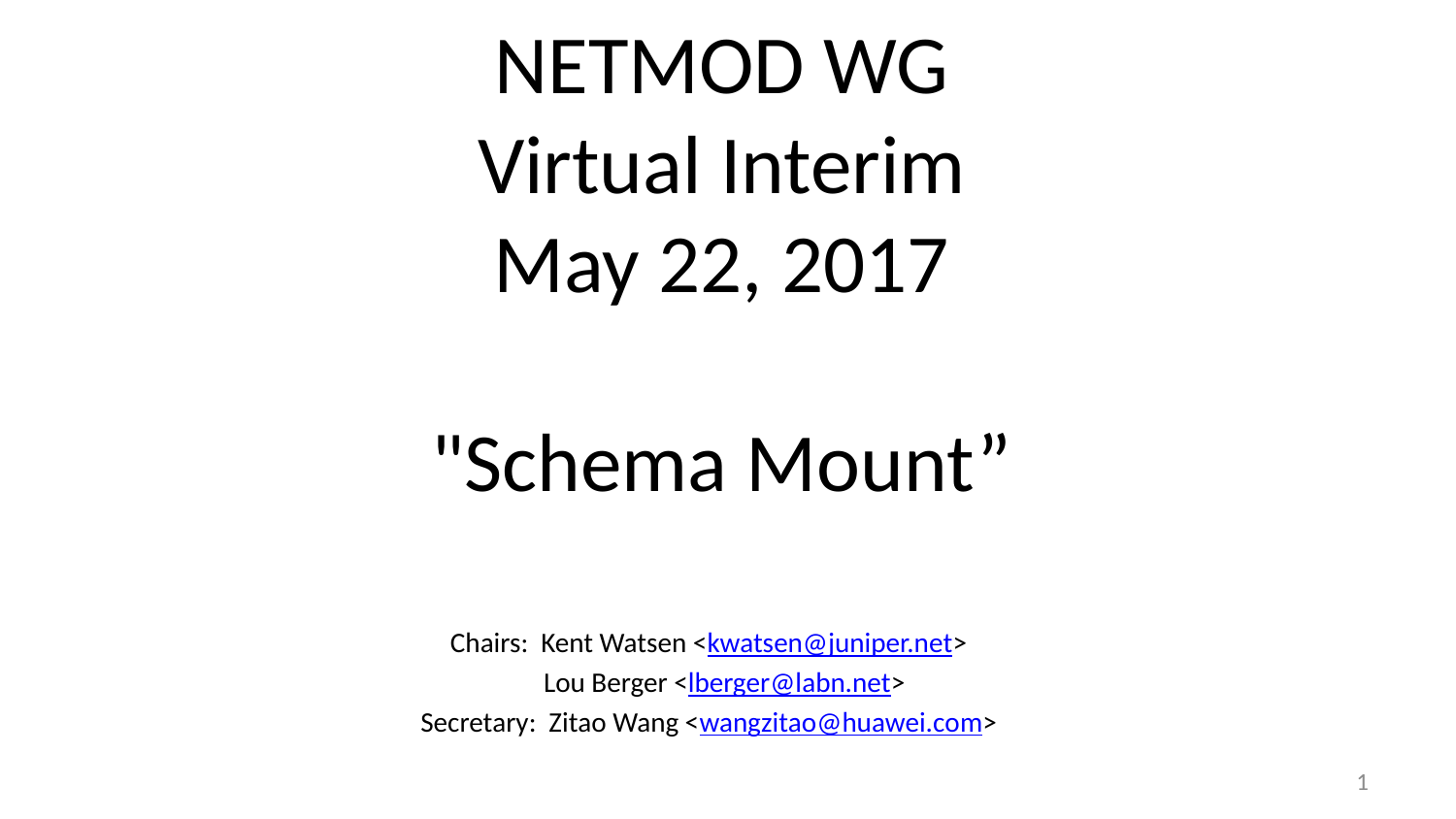

# NETMOD WG Virtual Interim May 22, 2017 "Schema Mount”
Chairs:  Kent Watsen <kwatsen@juniper.net>
     Lou Berger <lberger@labn.net>
Secretary:  Zitao Wang <wangzitao@huawei.com>
1